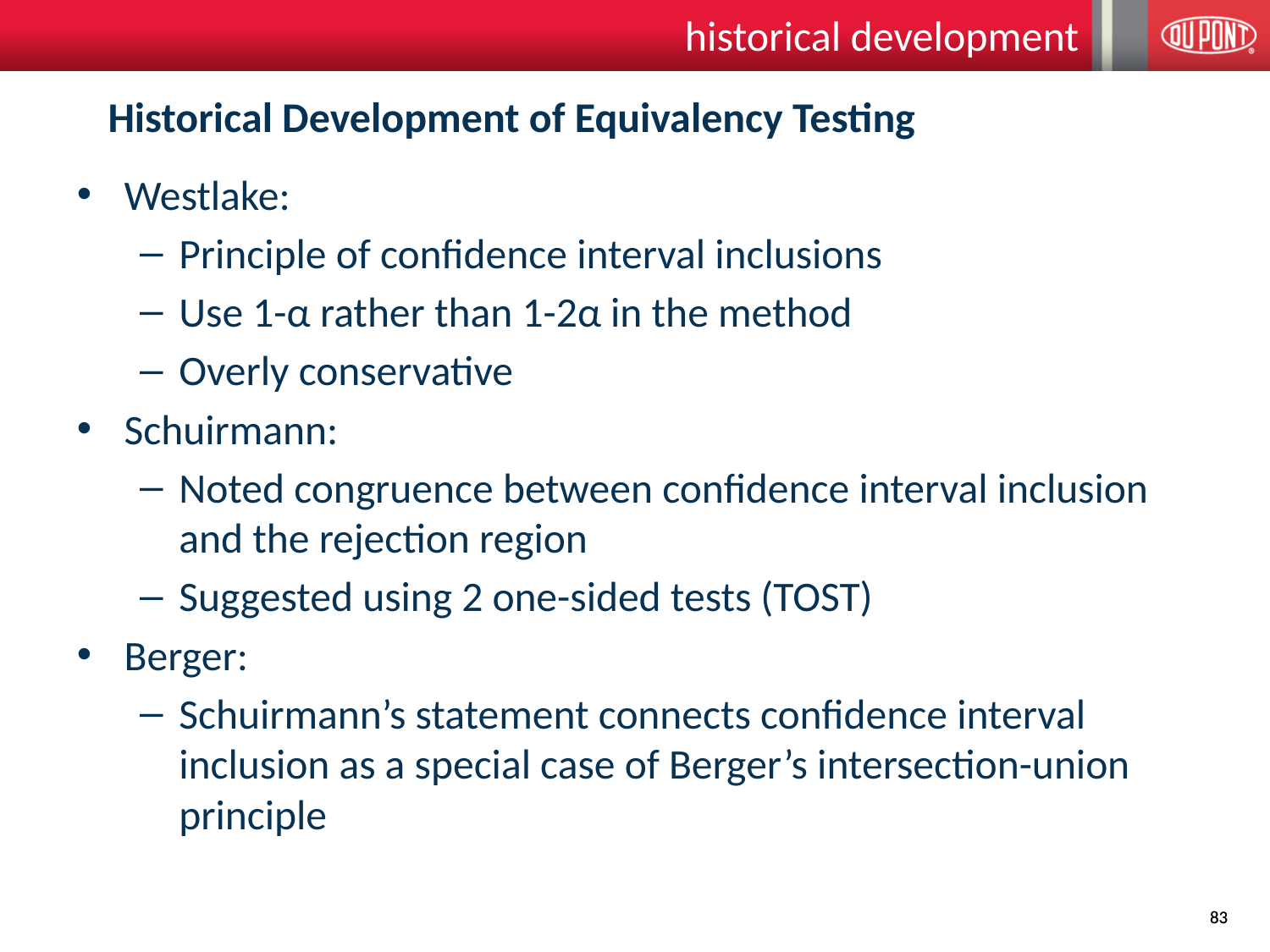

historical development
# Historical Development of Equivalency Testing
Westlake:
Principle of confidence interval inclusions
Use 1-α rather than 1-2α in the method
Overly conservative
Schuirmann:
Noted congruence between confidence interval inclusion and the rejection region
Suggested using 2 one-sided tests (TOST)
Berger:
Schuirmann’s statement connects confidence interval inclusion as a special case of Berger’s intersection-union principle